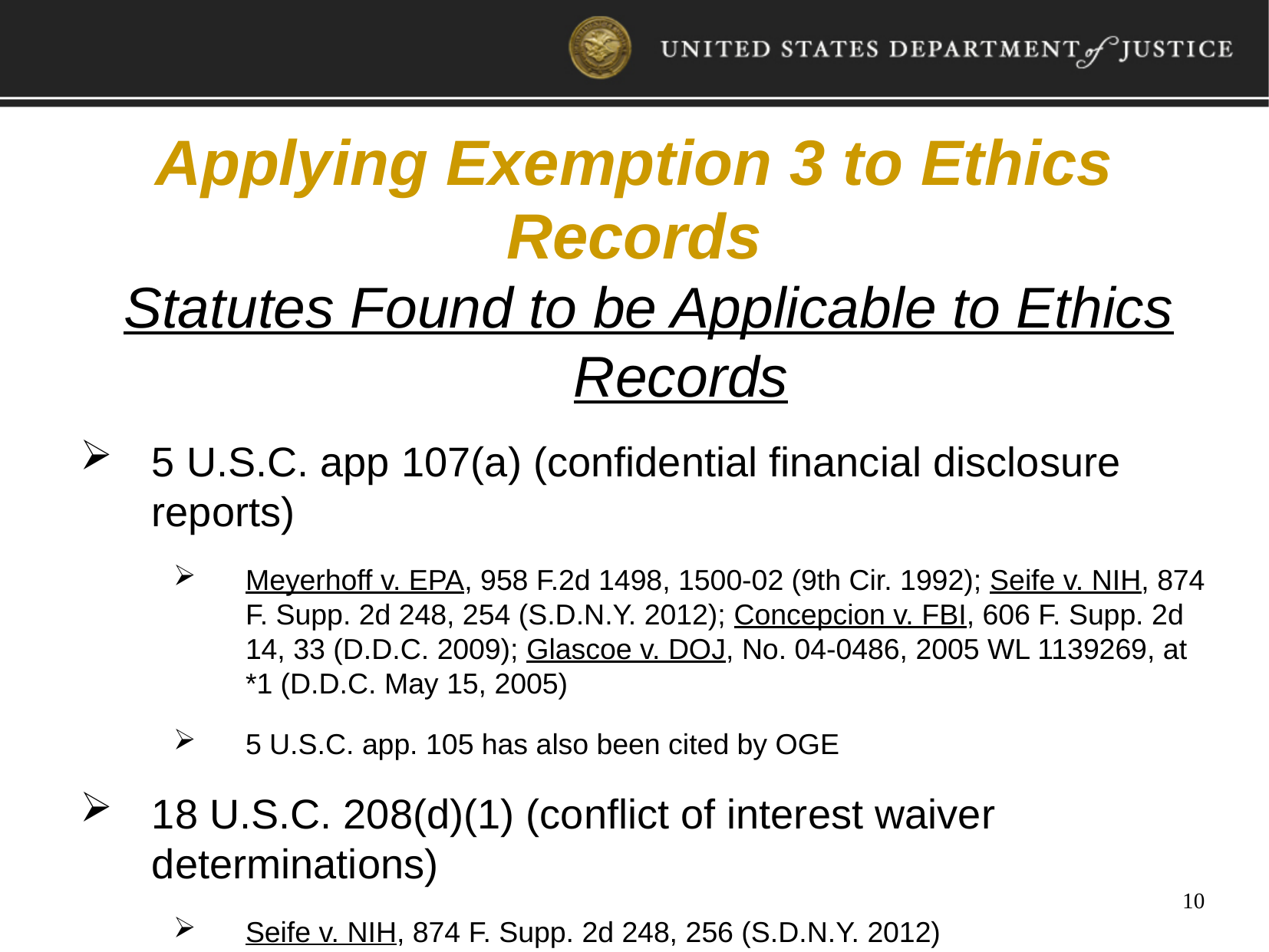

Applying Exemption 3 to Ethics Records
Statutes Found to be Applicable to Ethics Records
5 U.S.C. app 107(a) (confidential financial disclosure reports)
Meyerhoff v. EPA, 958 F.2d 1498, 1500-02 (9th Cir. 1992); Seife v. NIH, 874 F. Supp. 2d 248, 254 (S.D.N.Y. 2012); Concepcion v. FBI, 606 F. Supp. 2d 14, 33 (D.D.C. 2009); Glascoe v. DOJ, No. 04-0486, 2005 WL 1139269, at *1 (D.D.C. May 15, 2005)
5 U.S.C. app. 105 has also been cited by OGE
18 U.S.C. 208(d)(1) (conflict of interest waiver determinations)
Seife v. NIH, 874 F. Supp. 2d 248, 256 (S.D.N.Y. 2012)

10